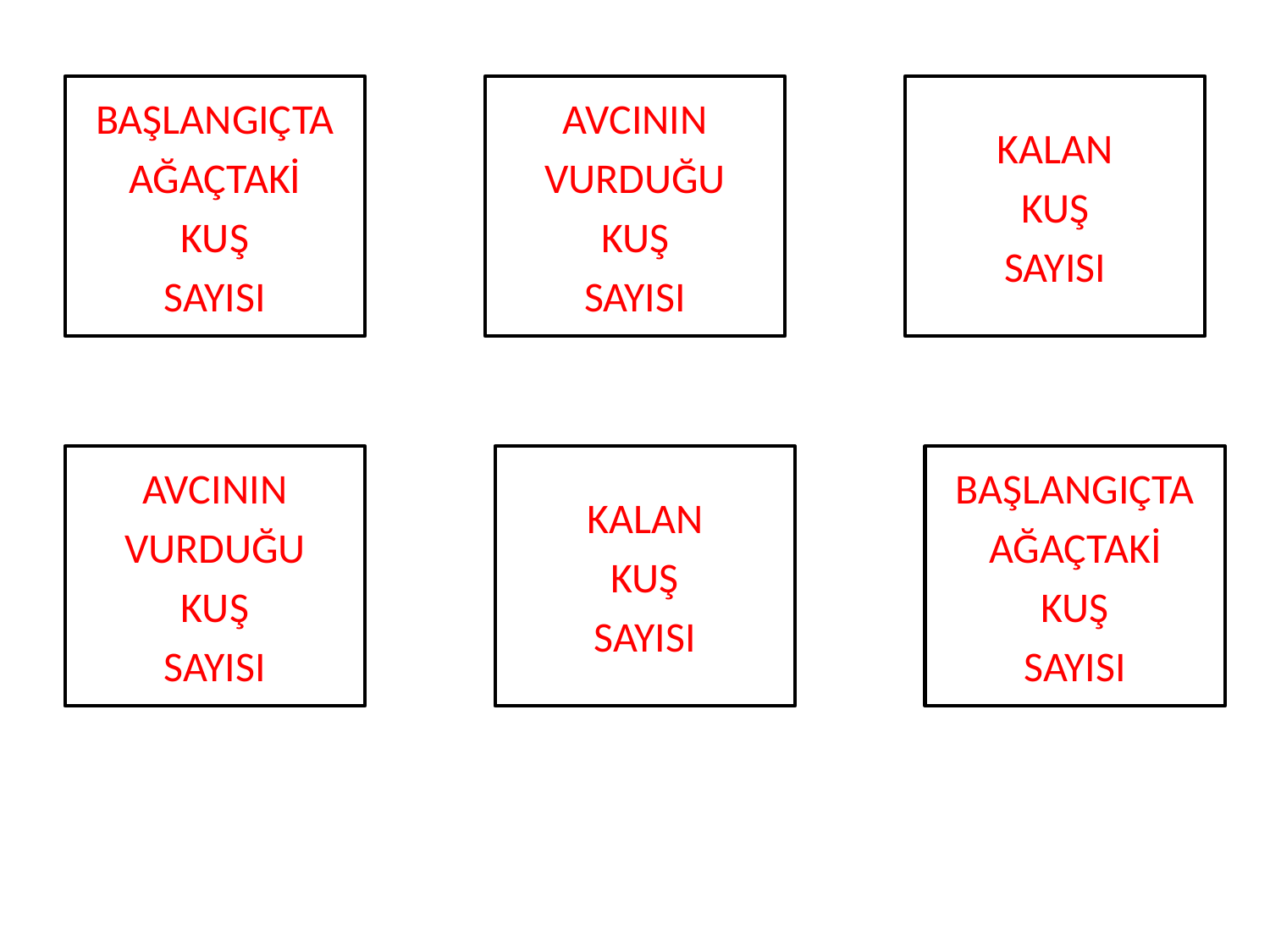

BAŞLANGIÇTA
AĞAÇTAKİ
KUŞ
SAYISI
AVCININ
VURDUĞU
KUŞ
SAYISI
KALAN
KUŞ
SAYISI
AVCININ
VURDUĞU
KUŞ
SAYISI
KALAN
KUŞ
SAYISI
BAŞLANGIÇTA
AĞAÇTAKİ
KUŞ
SAYISI